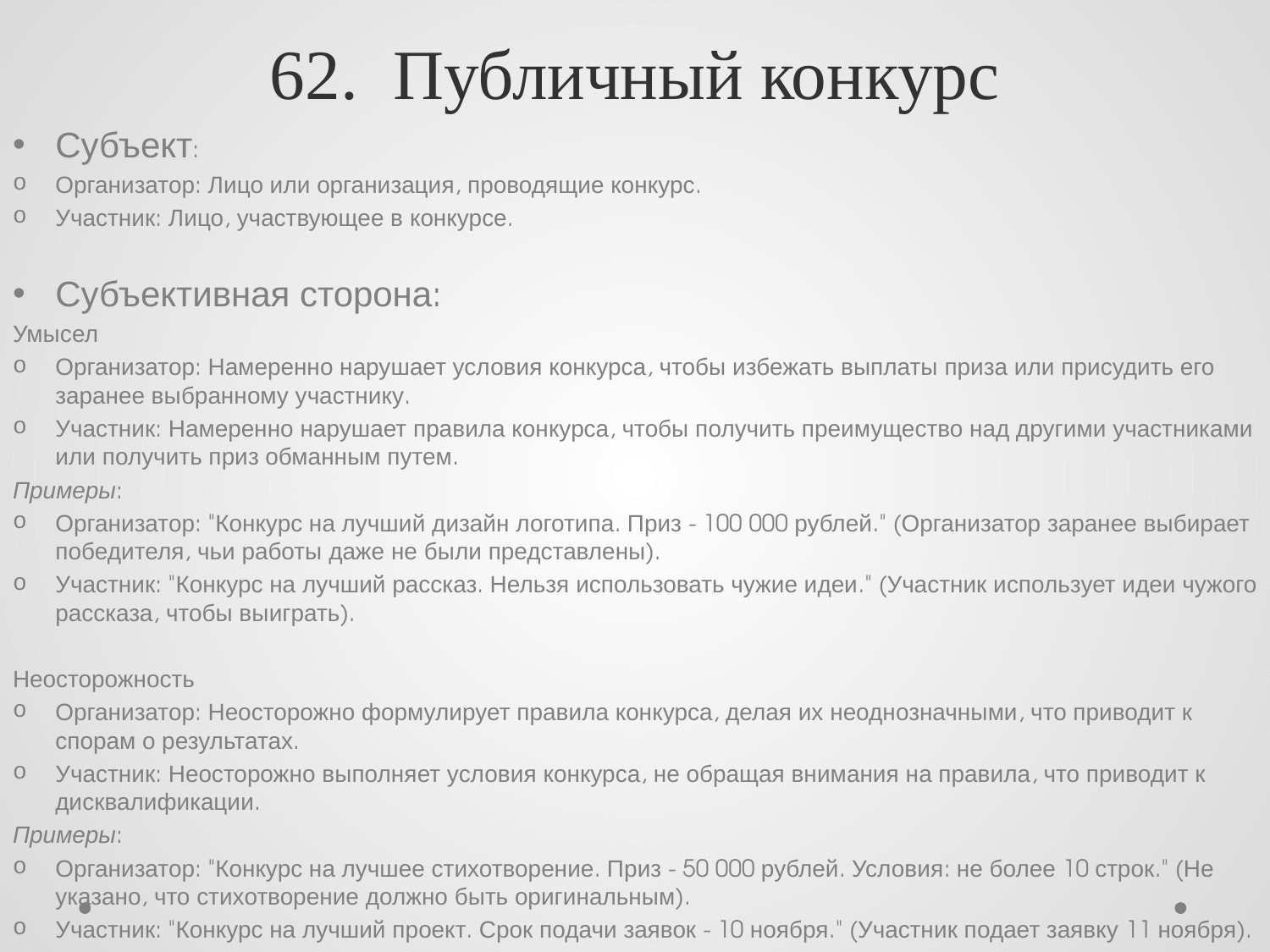

# 62.  Публичный конкурс
Субъект:
Организатор: Лицо или организация, проводящие конкурс.
Участник: Лицо, участвующее в конкурсе.

Субъективная сторона:
Умысел
Организатор: Намеренно нарушает условия конкурса, чтобы избежать выплаты приза или присудить его заранее выбранному участнику.
Участник: Намеренно нарушает правила конкурса, чтобы получить преимущество над другими участниками или получить приз обманным путем.
Примеры:
Организатор: "Конкурс на лучший дизайн логотипа. Приз - 100 000 рублей." (Организатор заранее выбирает победителя, чьи работы даже не были представлены).
Участник: "Конкурс на лучший рассказ. Нельзя использовать чужие идеи." (Участник использует идеи чужого рассказа, чтобы выиграть).

Неосторожность
Организатор: Неосторожно формулирует правила конкурса, делая их неоднозначными, что приводит к спорам о результатах.
Участник: Неосторожно выполняет условия конкурса, не обращая внимания на правила, что приводит к дисквалификации.
Примеры:
Организатор: "Конкурс на лучшее стихотворение. Приз - 50 000 рублей. Условия: не более 10 строк." (Не указано, что стихотворение должно быть оригинальным).
Участник: "Конкурс на лучший проект. Срок подачи заявок - 10 ноября." (Участник подает заявку 11 ноября).